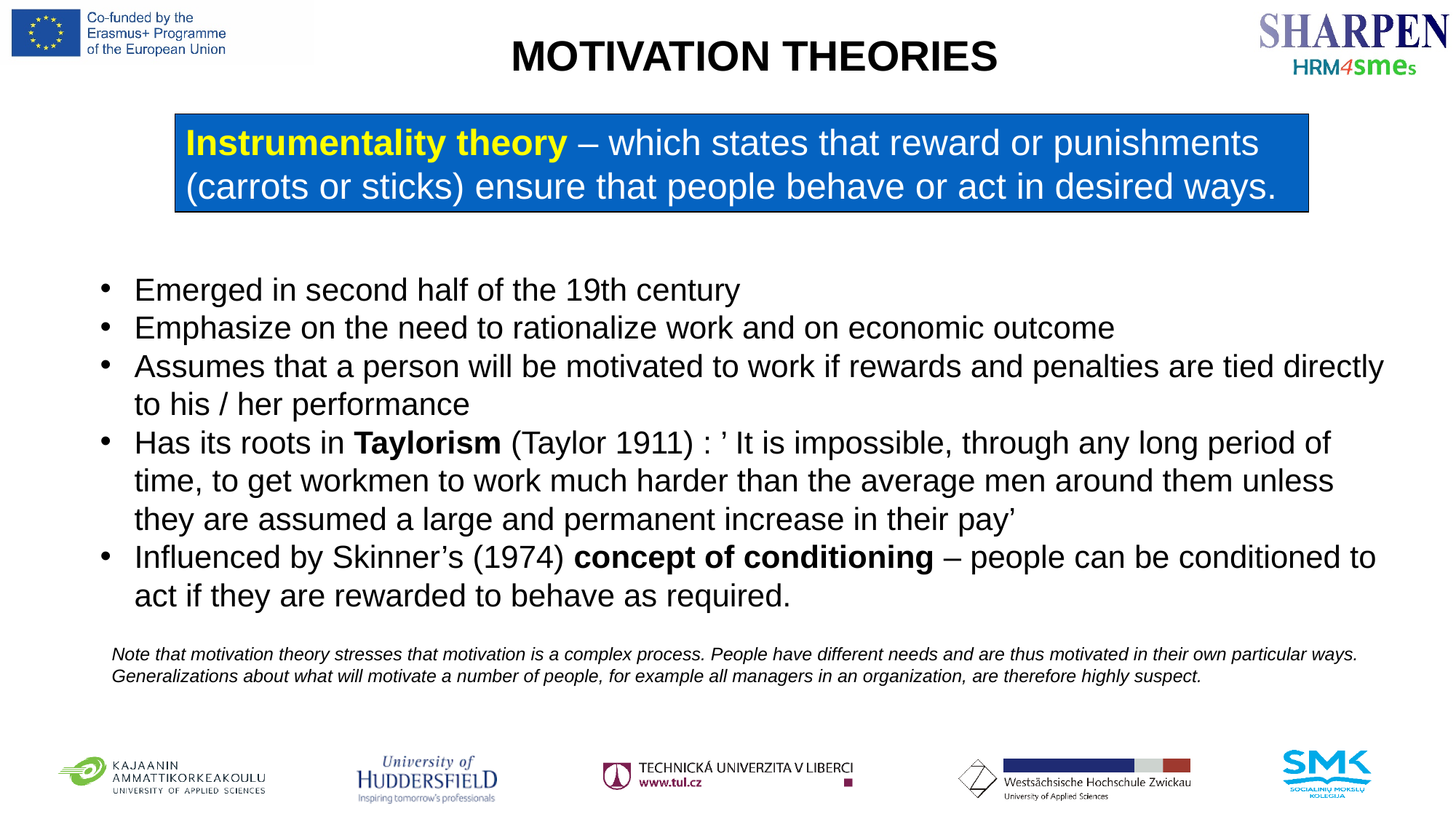

MOTIVATION THEORIES
Instrumentality theory – which states that reward or punishments (carrots or sticks) ensure that people behave or act in desired ways.
Emerged in second half of the 19th century
Emphasize on the need to rationalize work and on economic outcome
Assumes that a person will be motivated to work if rewards and penalties are tied directly to his / her performance
Has its roots in Taylorism (Taylor 1911) : ’ It is impossible, through any long period of time, to get workmen to work much harder than the average men around them unless they are assumed a large and permanent increase in their pay’
Influenced by Skinner’s (1974) concept of conditioning – people can be conditioned to act if they are rewarded to behave as required.
Note that motivation theory stresses that motivation is a complex process. People have different needs and are thus motivated in their own particular ways. Generalizations about what will motivate a number of people, for example all managers in an organization, are therefore highly suspect.